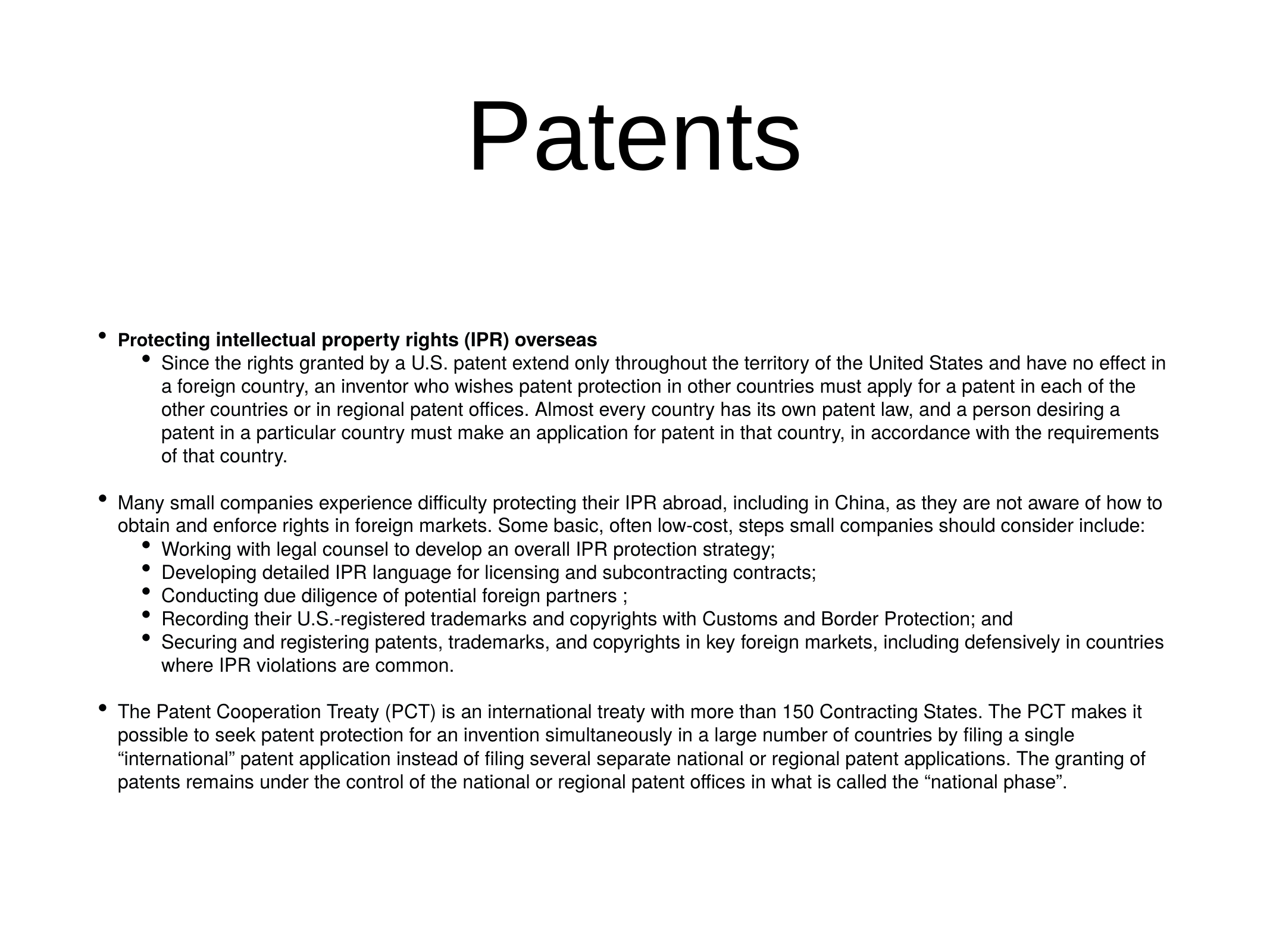

# Patents
Protecting intellectual property rights (IPR) overseas
Since the rights granted by a U.S. patent extend only throughout the territory of the United States and have no effect in a foreign country, an inventor who wishes patent protection in other countries must apply for a patent in each of the other countries or in regional patent offices. Almost every country has its own patent law, and a person desiring a patent in a particular country must make an application for patent in that country, in accordance with the requirements of that country.

Many small companies experience difficulty protecting their IPR abroad, including in China, as they are not aware of how to obtain and enforce rights in foreign markets. Some basic, often low-cost, steps small companies should consider include:
Working with legal counsel to develop an overall IPR protection strategy;
Developing detailed IPR language for licensing and subcontracting contracts;
Conducting due diligence of potential foreign partners ;
Recording their U.S.-registered trademarks and copyrights with Customs and Border Protection; and
Securing and registering patents, trademarks, and copyrights in key foreign markets, including defensively in countries where IPR violations are common.

The Patent Cooperation Treaty (PCT) is an international treaty with more than 150 Contracting States. The PCT makes it possible to seek patent protection for an invention simultaneously in a large number of countries by filing a single “international” patent application instead of filing several separate national or regional patent applications. The granting of patents remains under the control of the national or regional patent offices in what is called the “national phase”.